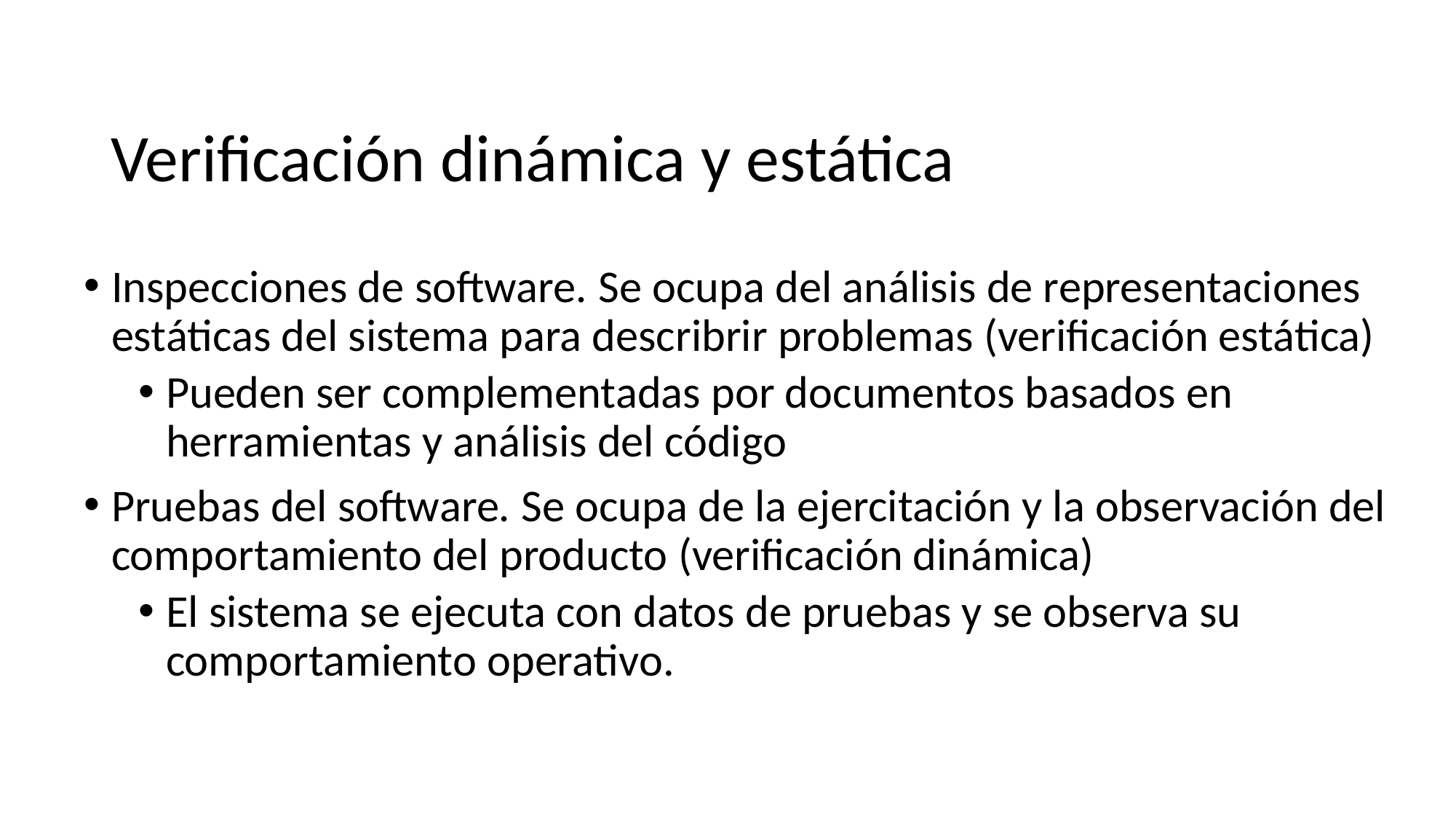

# Verificación dinámica y estática
Inspecciones de software. Se ocupa del análisis de representaciones estáticas del sistema para describrir problemas (verificación estática)
Pueden ser complementadas por documentos basados en herramientas y análisis del código
Pruebas del software. Se ocupa de la ejercitación y la observación del comportamiento del producto (verificación dinámica)
El sistema se ejecuta con datos de pruebas y se observa su comportamiento operativo.